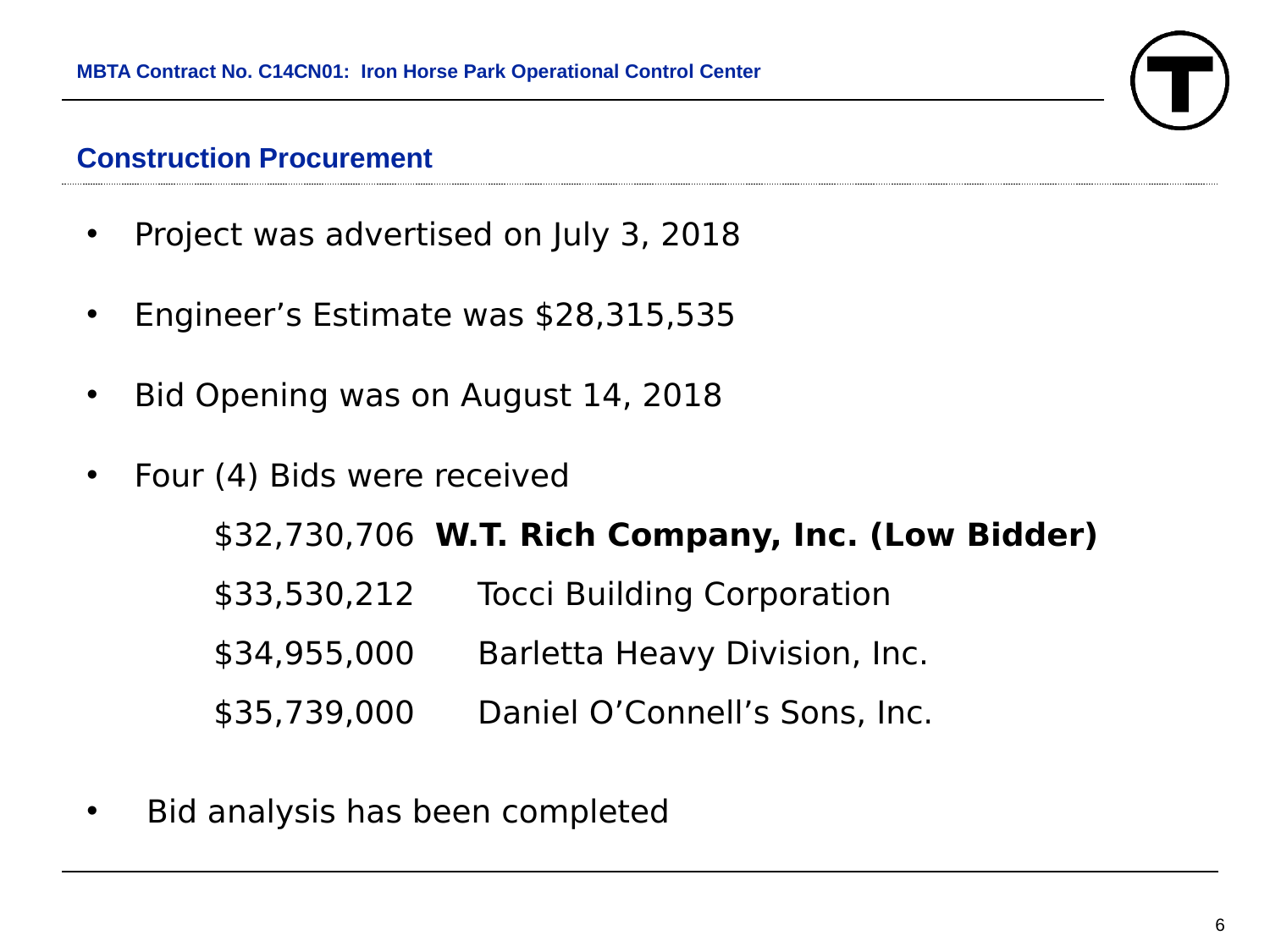

MBTA Contract No. C14CN01:  Iron Horse Park Operational Control Center

# Construction Procurement
Project was advertised on July 3, 2018
Engineer’s Estimate was $28,315,535
Bid Opening was on August 14, 2018
Four (4) Bids were received
	$32,730,706  W.T. Rich Company, Inc. (Low Bidder)
	$33,530,212	 Tocci Building Corporation
	$34,955,000	 Barletta Heavy Division, Inc.
	$35,739,000	 Daniel O’Connell’s Sons, Inc.
  Bid analysis has been completed